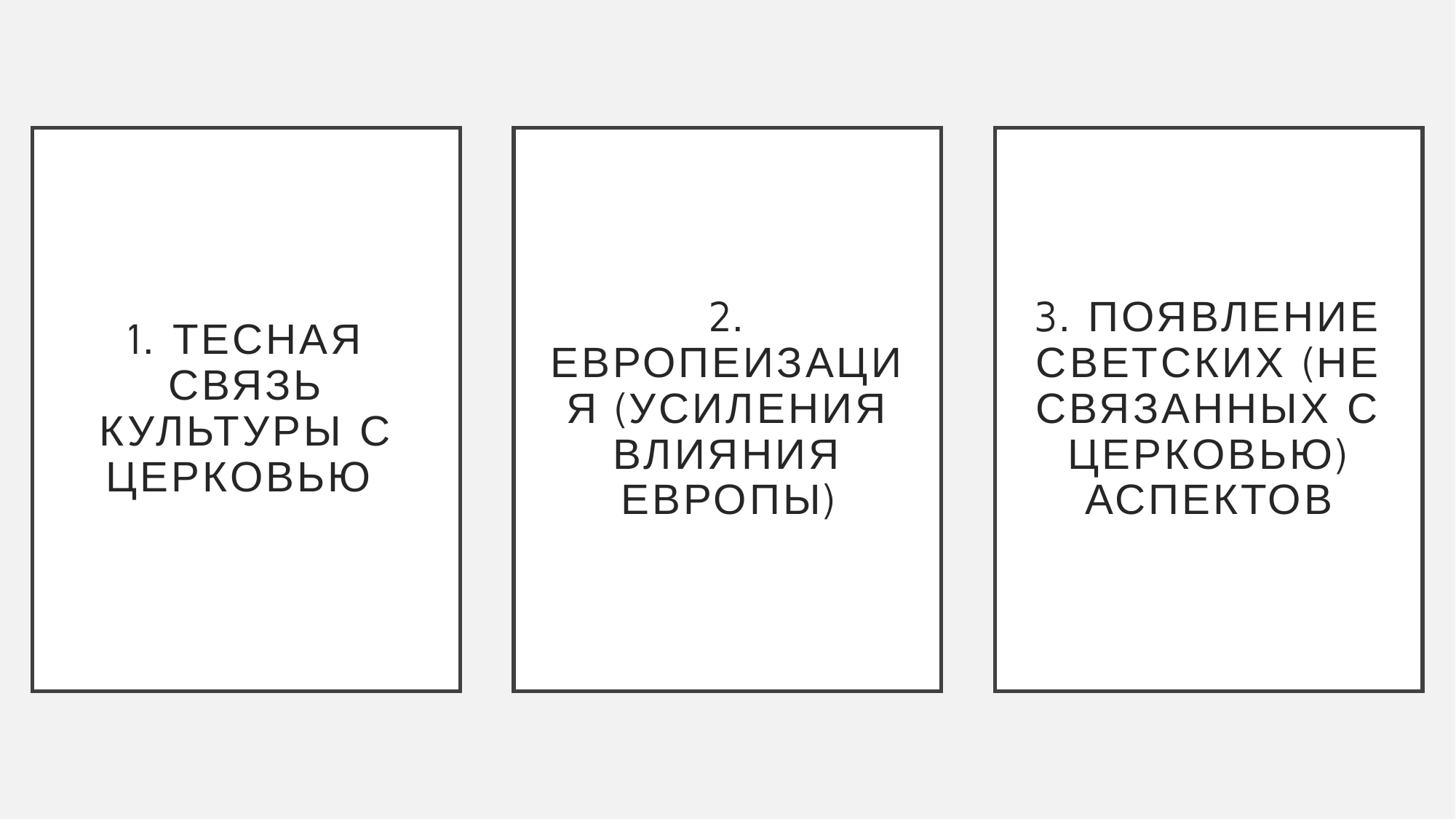

3. Появление светских (не связанных с церковью) аспектов
# 1. тесная связь культуры с церковью
2. Европеизация (усиления влияния европы)